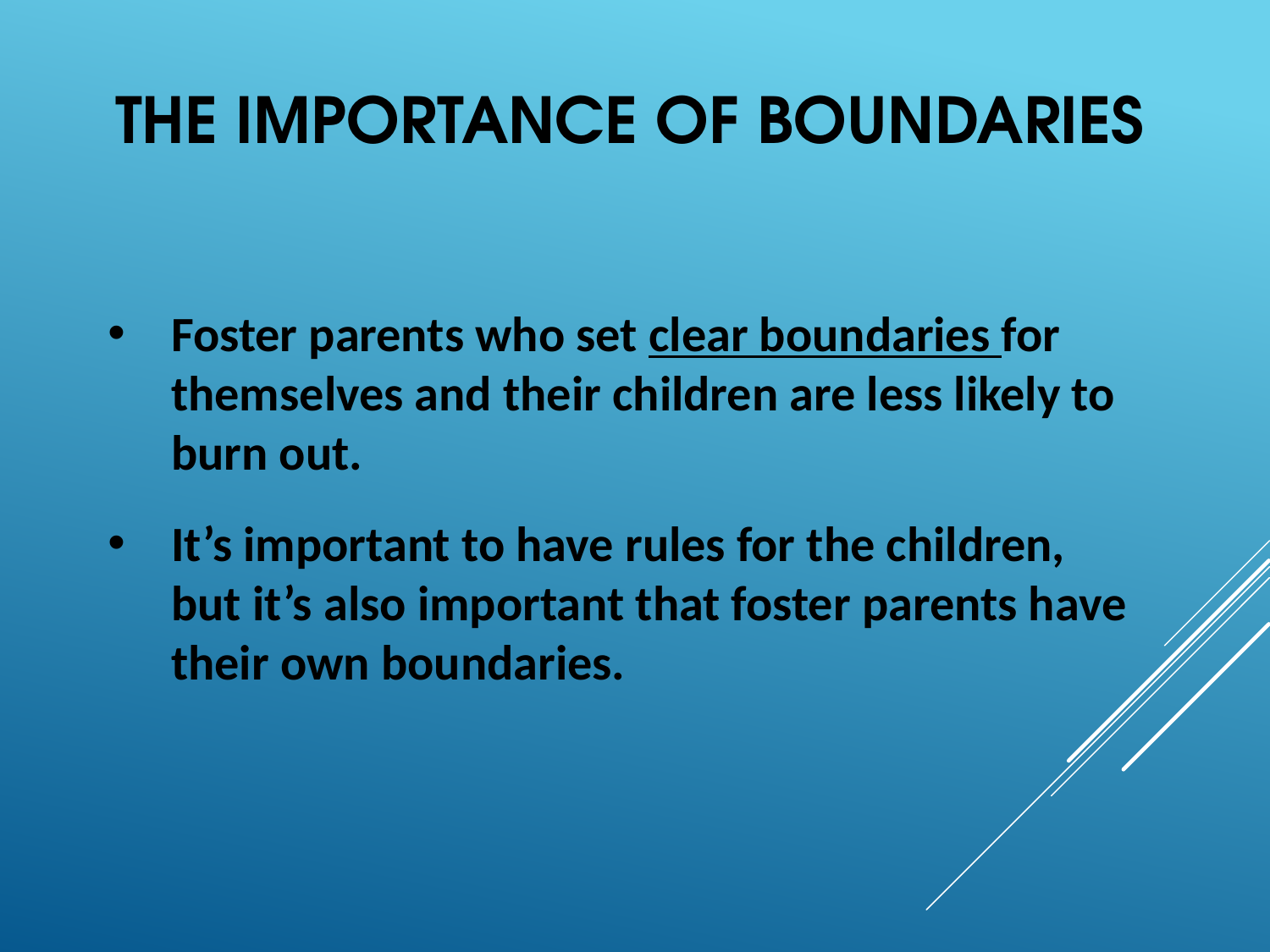

THE IMPORTANCE OF BOUNDARIES
Foster parents who set clear boundaries for themselves and their children are less likely to burn out.
It’s important to have rules for the children, but it’s also important that foster parents have their own boundaries.